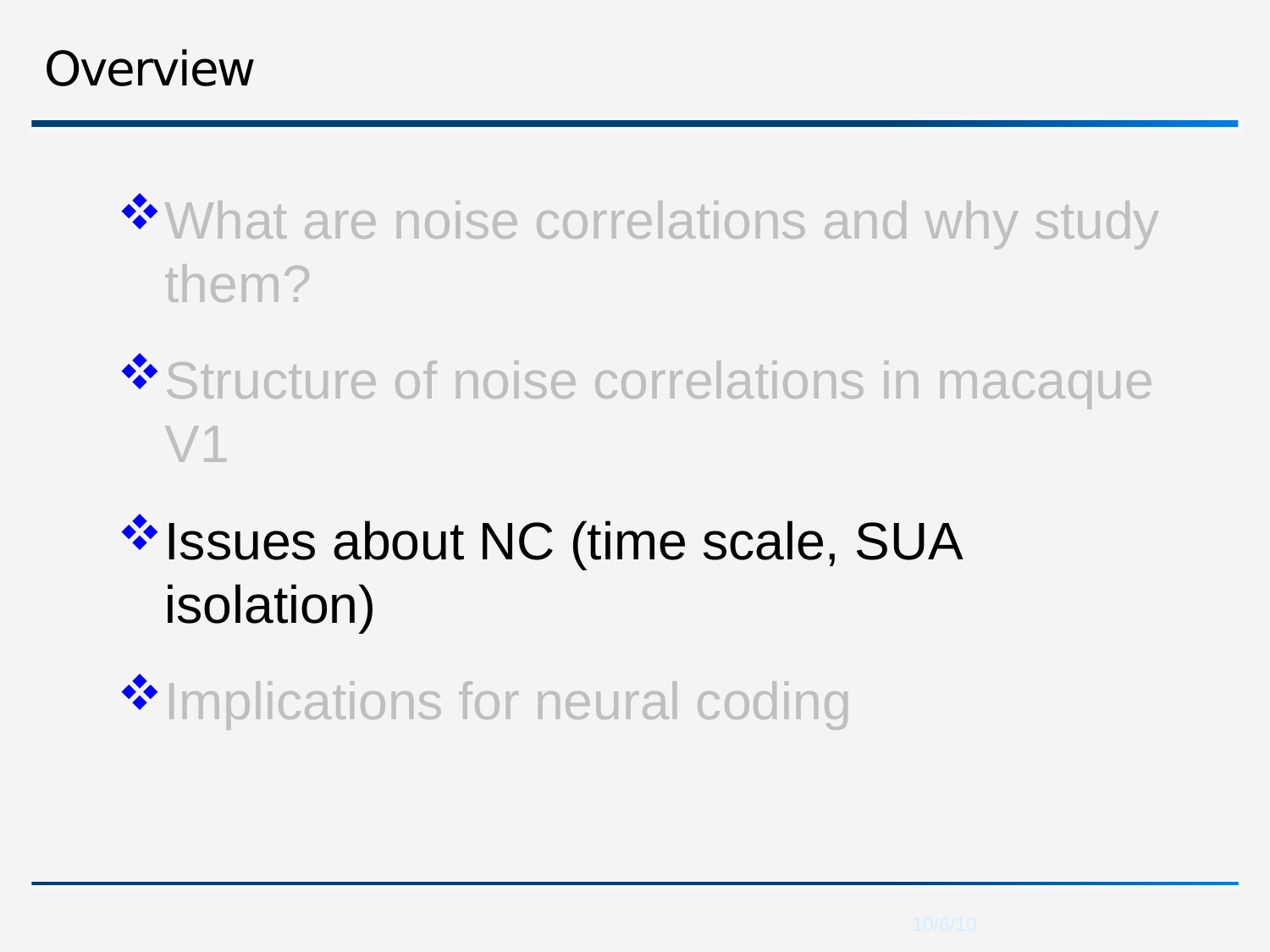

Overview

What are noise correlations and why study them?
Structure of noise correlations in macaque V1
Issues about NC (time scale, SUA isolation)
Implications for neural coding

10/6/10